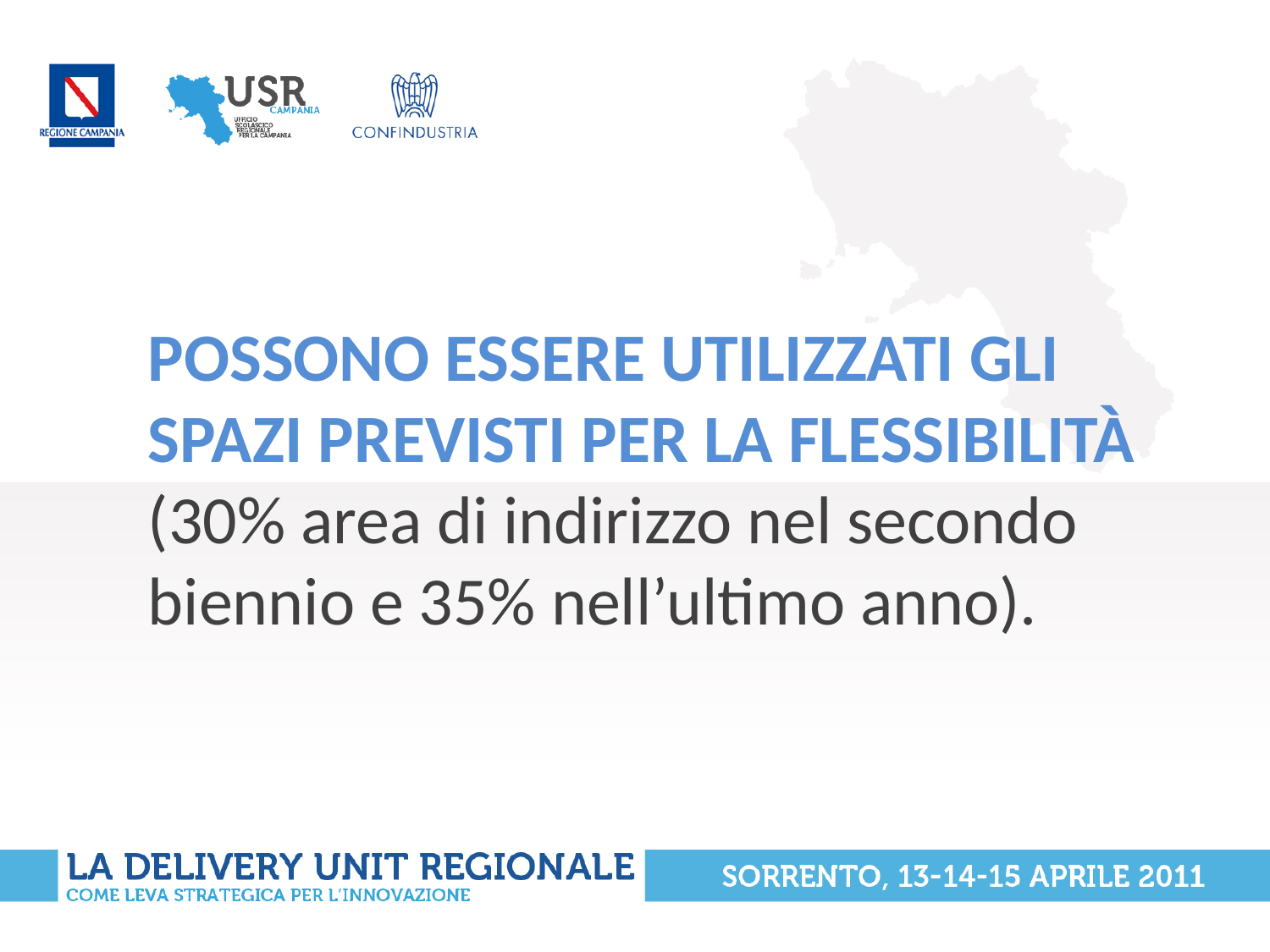

# Possono essere utilizzati gli spazi previsti per la flessibilità (30% area di indirizzo nel secondo biennio e 35% nell’ultimo anno).